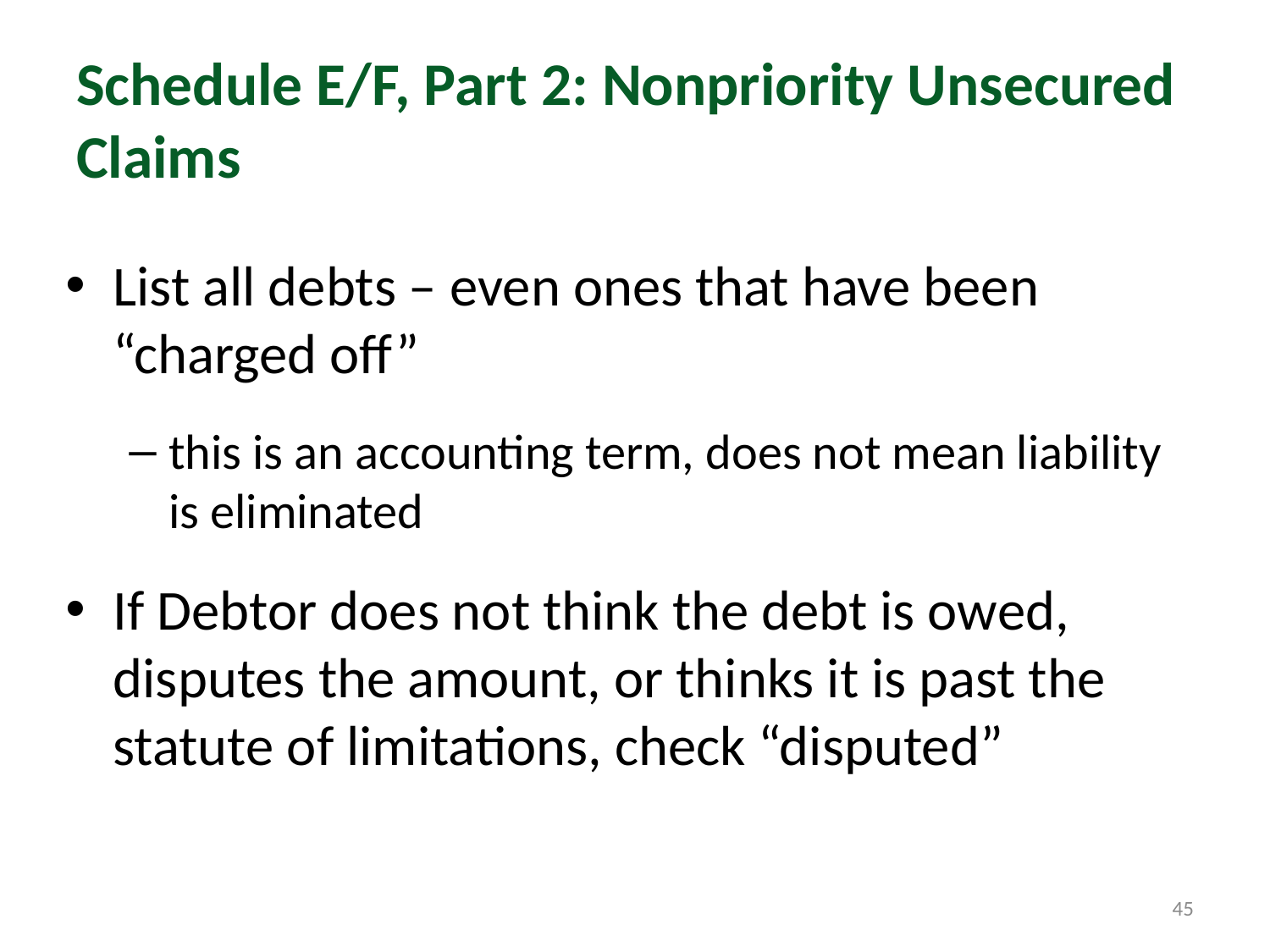

# Schedule E/F, Part 2: Nonpriority Unsecured Claims
List all debts – even ones that have been “charged off”
this is an accounting term, does not mean liability is eliminated
If Debtor does not think the debt is owed, disputes the amount, or thinks it is past the statute of limitations, check “disputed”
45